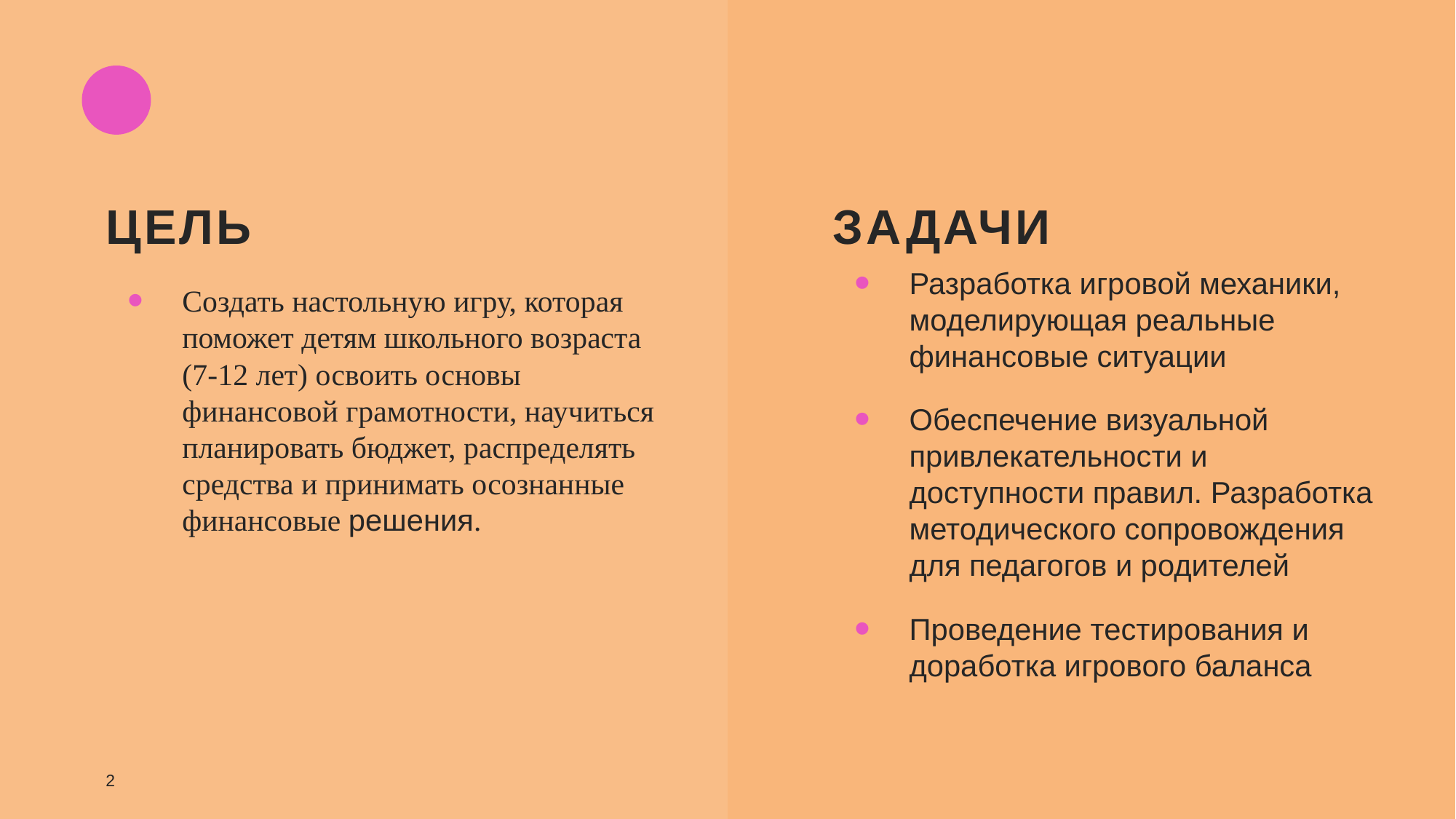

Создать настольную игру, которая поможет детям школьного возраста (7-12 лет) освоить основы финансовой грамотности, научиться планировать бюджет, распределять средства и принимать осознанные финансовые решения.
# Цель
Задачи
Разработка игровой механики, моделирующая реальные финансовые ситуации
Обеспечение визуальной привлекательности и доступности правил. Разработка методического сопровождения для педагогов и родителей
Проведение тестирования и доработка игрового баланса
2